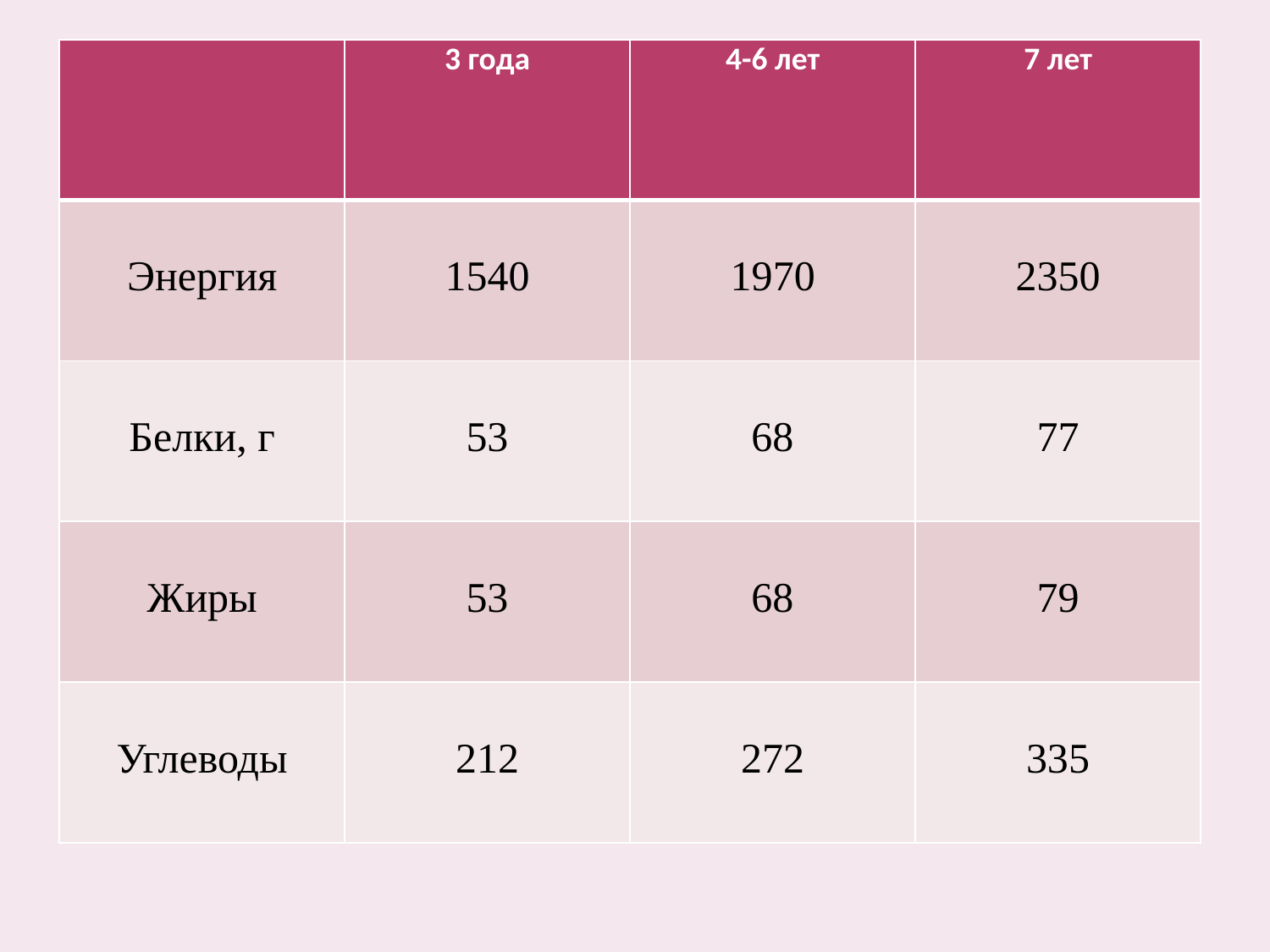

#
|  | 3 года | 4-6 лет | 7 лет |
| --- | --- | --- | --- |
| Энергия | 1540 | 1970 | 2350 |
| Белки, г | 53 | 68 | 77 |
| Жиры | 53 | 68 | 79 |
| Углеводы | 212 | 272 | 335 |